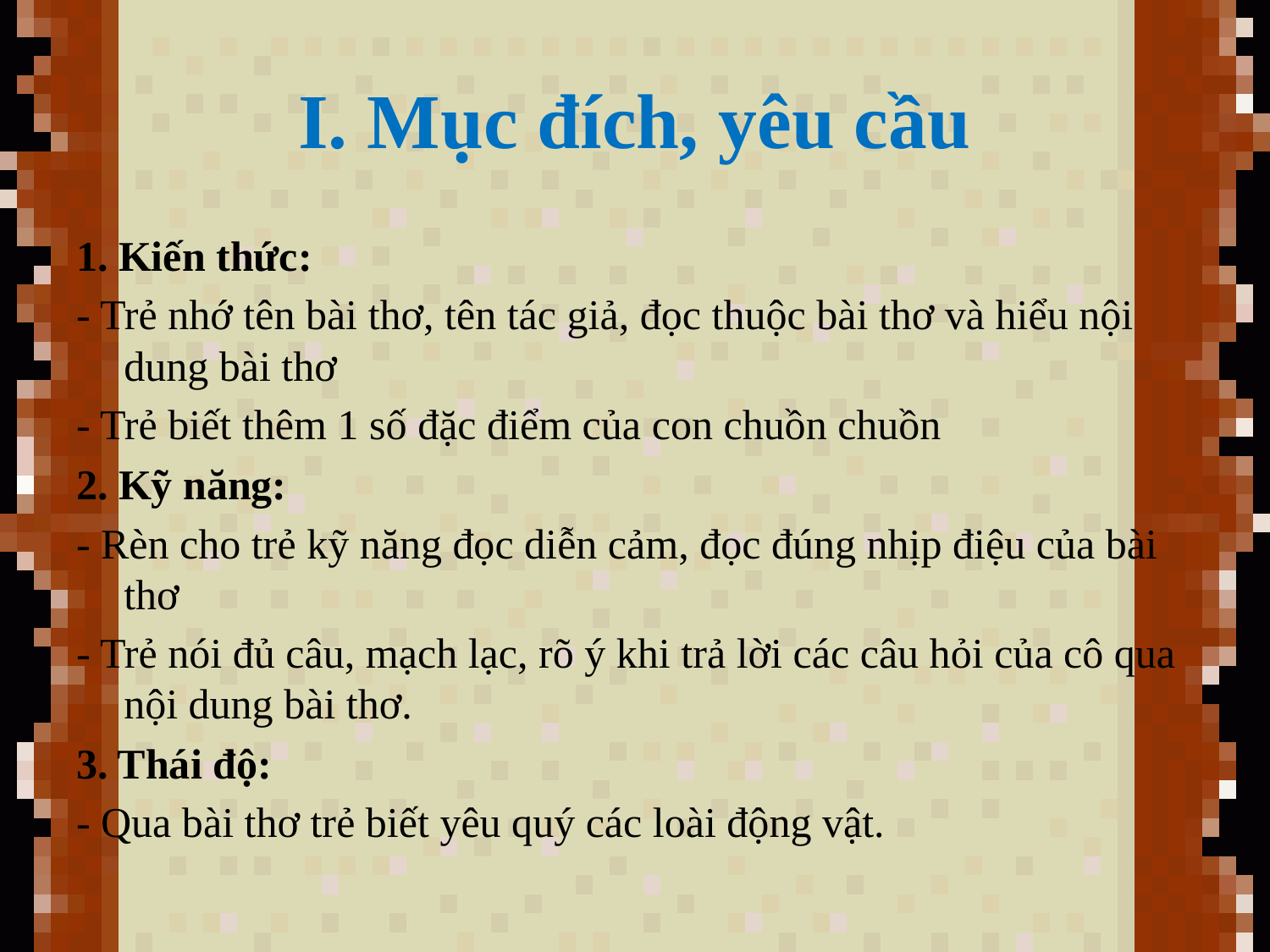

# I. Mục đích, yêu cầu
1. Kiến thức:
- Trẻ nhớ tên bài thơ, tên tác giả, đọc thuộc bài thơ và hiểu nội dung bài thơ
- Trẻ biết thêm 1 số đặc điểm của con chuồn chuồn
2. Kỹ năng:
- Rèn cho trẻ kỹ năng đọc diễn cảm, đọc đúng nhịp điệu của bài thơ
- Trẻ nói đủ câu, mạch lạc, rõ ý khi trả lời các câu hỏi của cô qua nội dung bài thơ.
3. Thái độ:
- Qua bài thơ trẻ biết yêu quý các loài động vật.